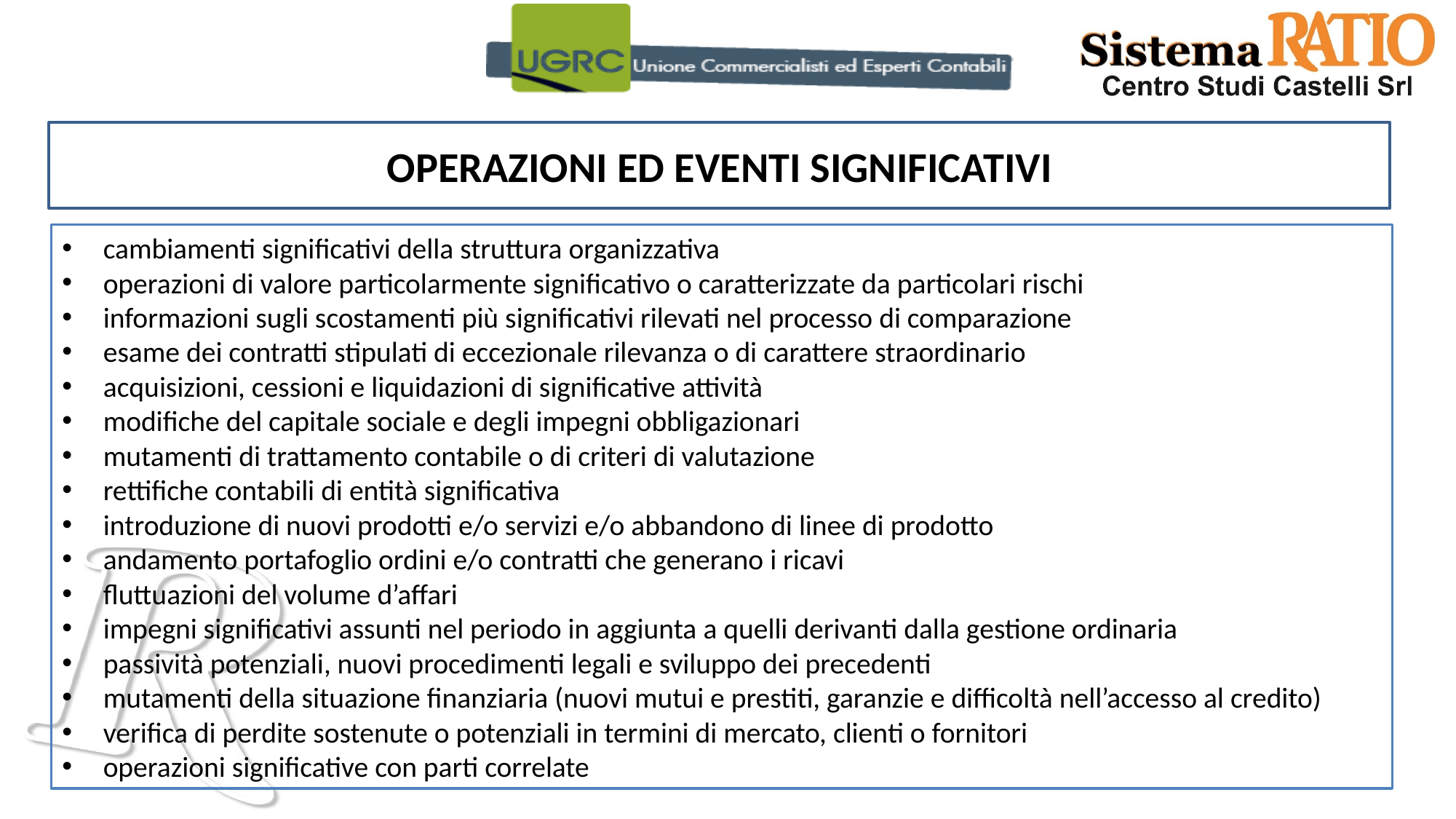

OPERAZIONI ED EVENTI SIGNIFICATIVI
cambiamenti significativi della struttura organizzativa
operazioni di valore particolarmente significativo o caratterizzate da particolari rischi
informazioni sugli scostamenti più significativi rilevati nel processo di comparazione
esame dei contratti stipulati di eccezionale rilevanza o di carattere straordinario
acquisizioni, cessioni e liquidazioni di significative attività
modifiche del capitale sociale e degli impegni obbligazionari
mutamenti di trattamento contabile o di criteri di valutazione
rettifiche contabili di entità significativa
introduzione di nuovi prodotti e/o servizi e/o abbandono di linee di prodotto
andamento portafoglio ordini e/o contratti che generano i ricavi
fluttuazioni del volume d’affari
impegni significativi assunti nel periodo in aggiunta a quelli derivanti dalla gestione ordinaria
passività potenziali, nuovi procedimenti legali e sviluppo dei precedenti
mutamenti della situazione finanziaria (nuovi mutui e prestiti, garanzie e difficoltà nell’accesso al credito)
verifica di perdite sostenute o potenziali in termini di mercato, clienti o fornitori
operazioni significative con parti correlate